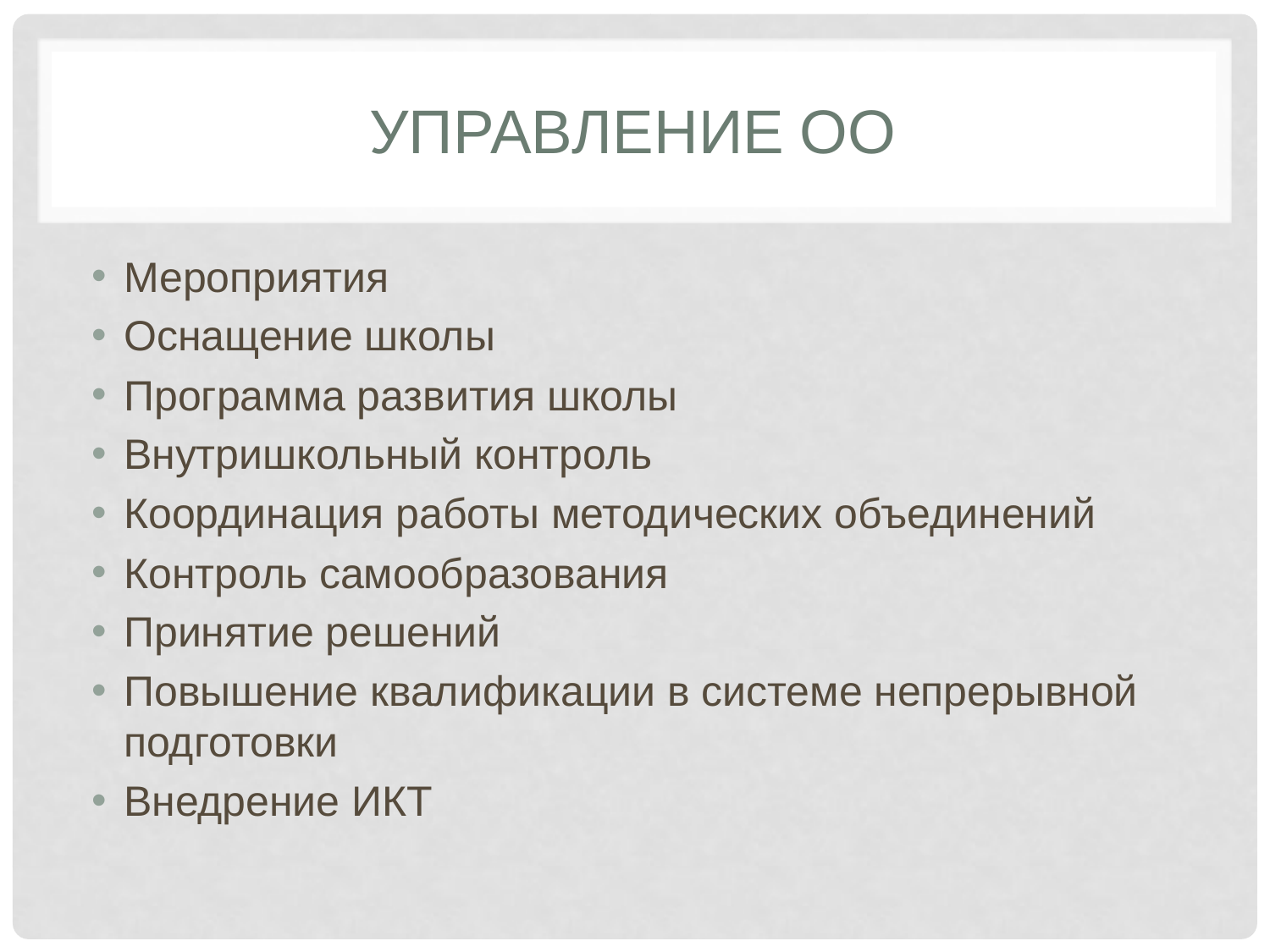

# Управление оО
Мероприятия
Оснащение школы
Программа развития школы
Внутришкольный контроль
Координация работы методических объединений
Контроль самообразования
Принятие решений
Повышение квалификации в системе непрерывной подготовки
Внедрение ИКТ